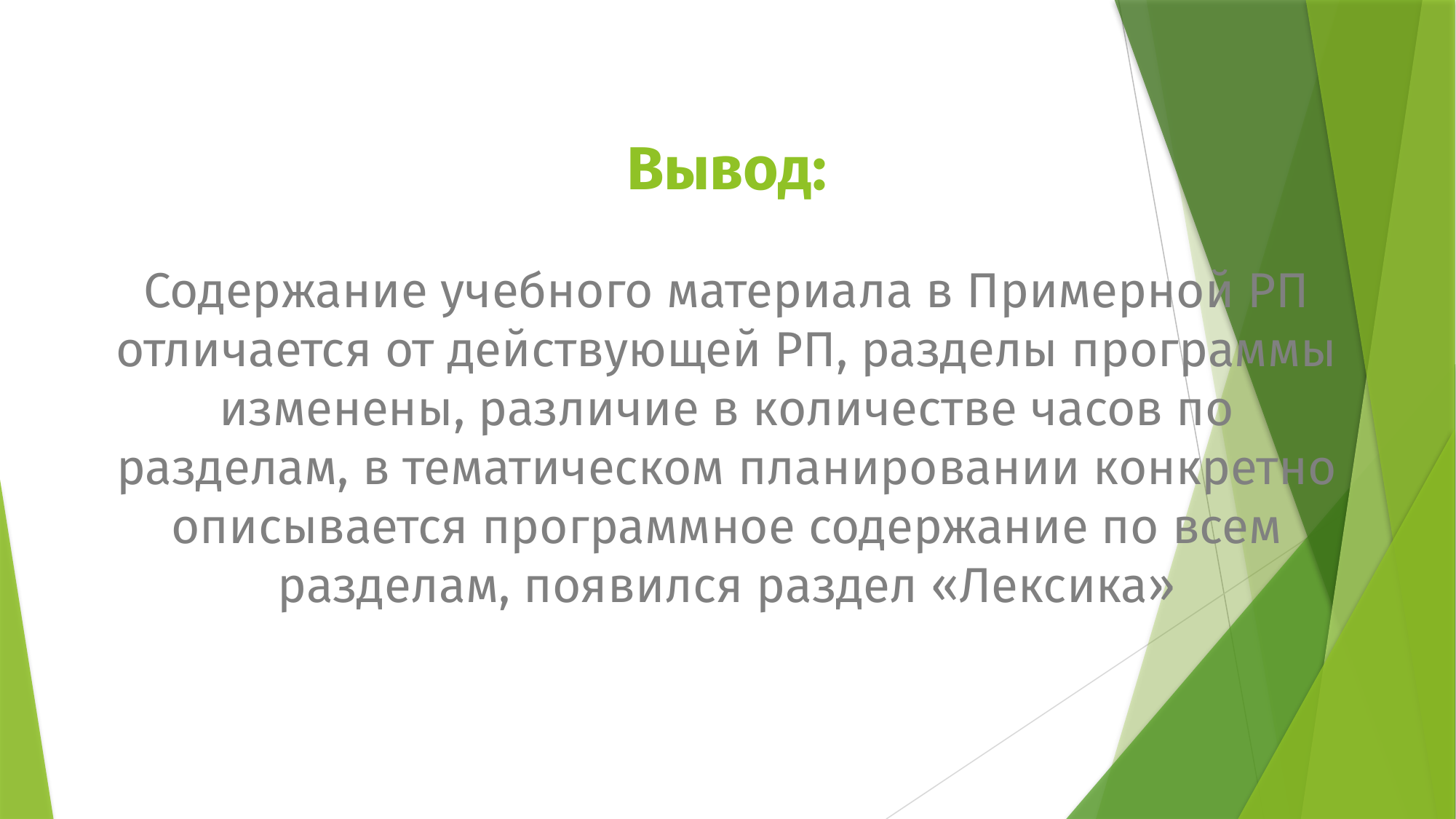

# Вывод:
Содержание учебного материала в Примерной РП отличается от действующей РП, разделы программы изменены, различие в количестве часов по разделам, в тематическом планировании конкретно описывается программное содержание по всем разделам, появился раздел «Лексика»